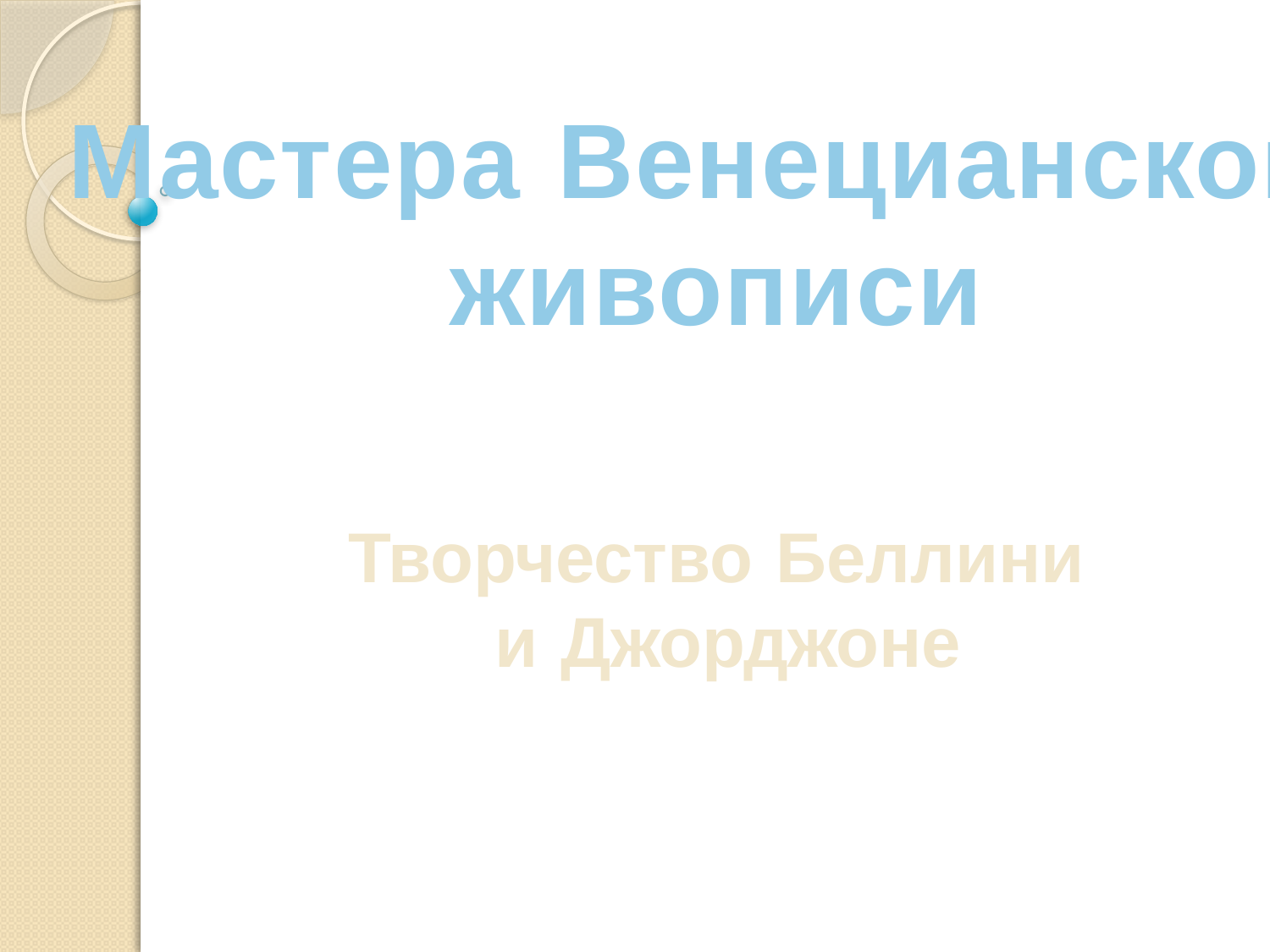

Мастера Венецианской
живописи

Творчество Беллини
 и Джорджоне